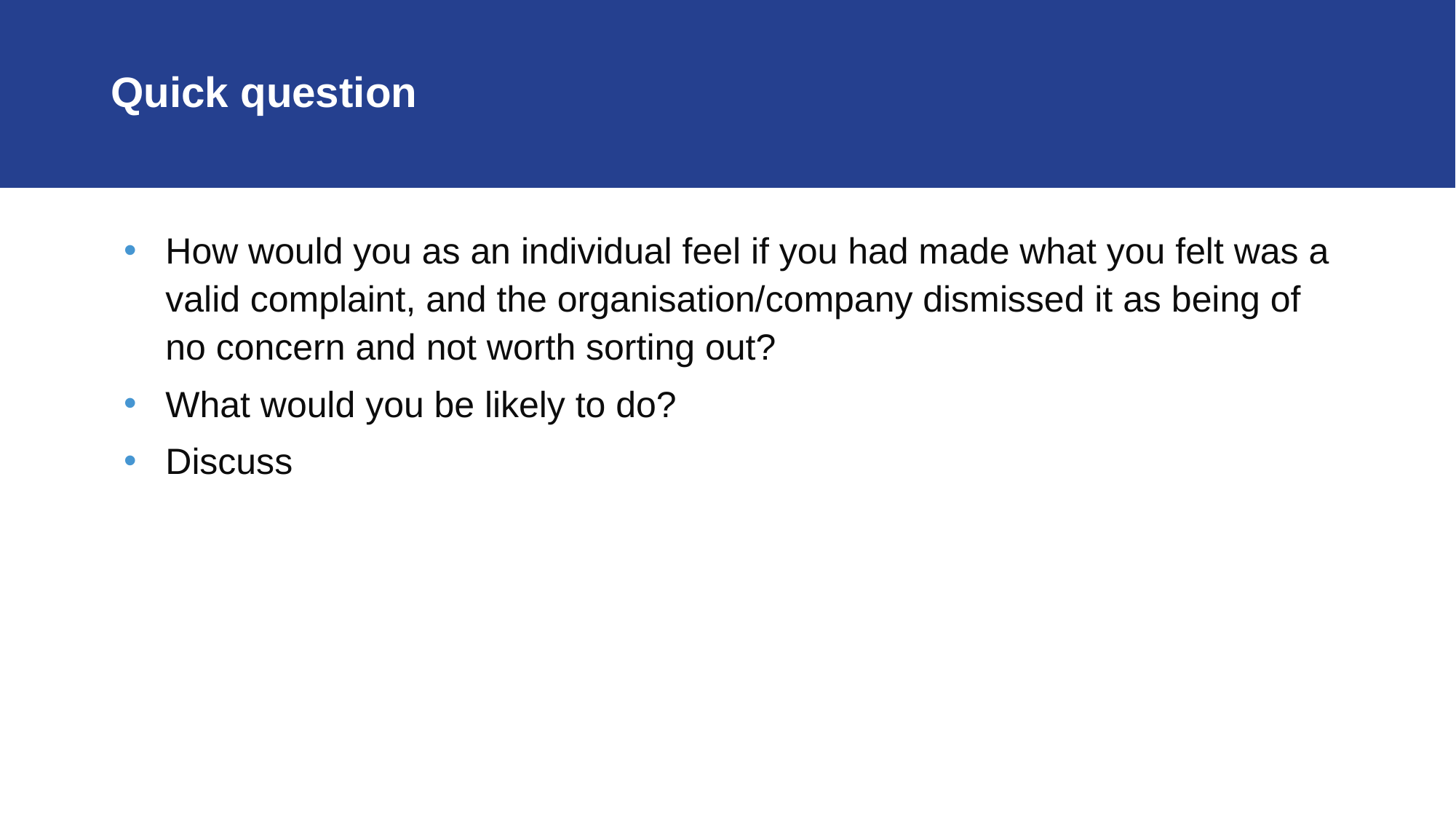

# Quick question
How would you as an individual feel if you had made what you felt was a valid complaint, and the organisation/company dismissed it as being of no concern and not worth sorting out?
What would you be likely to do?
Discuss